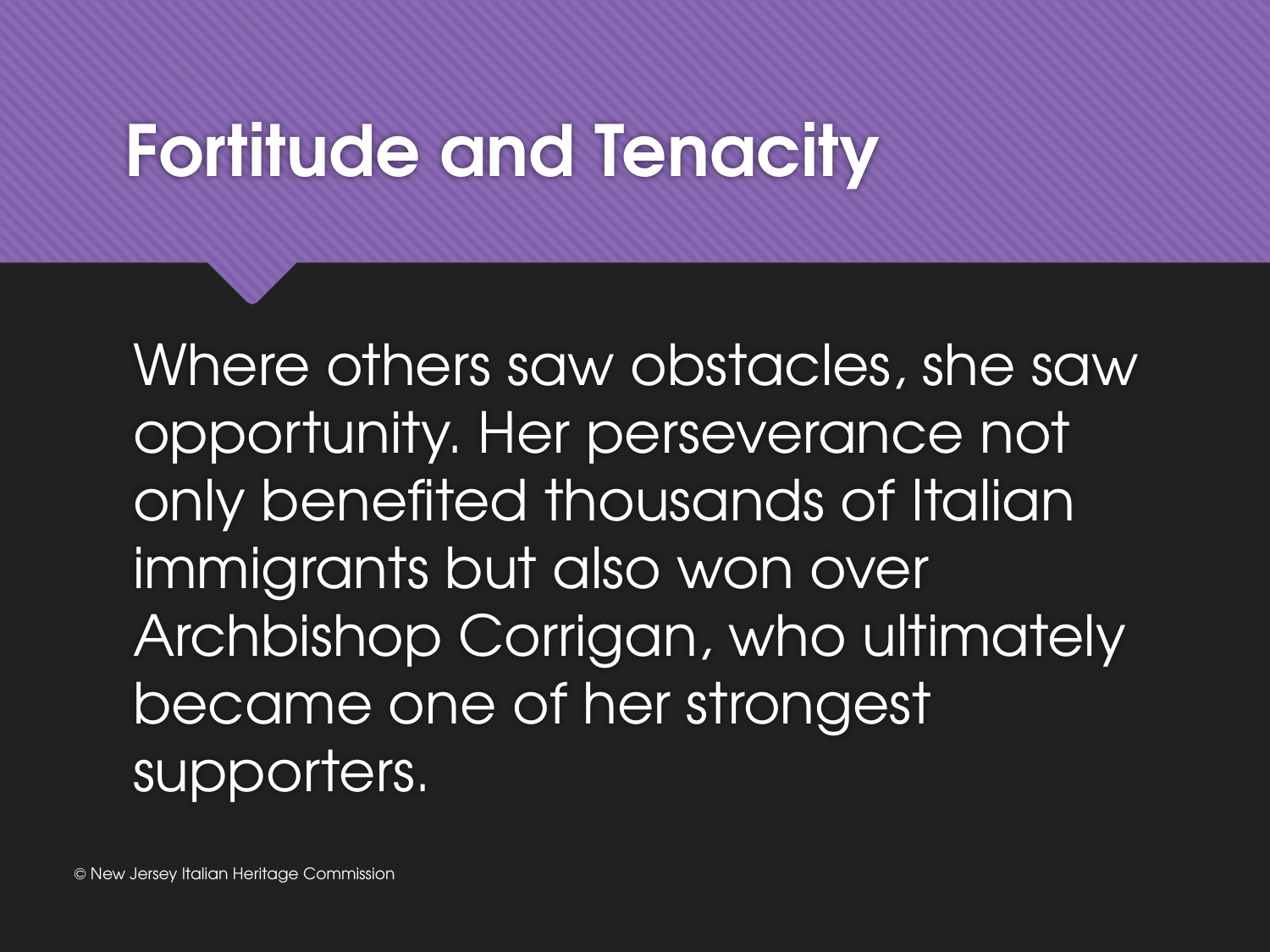

# Fortitude and Tenacity
Where others saw obstacles, she saw opportunity. Her perseverance not only benefited thousands of Italian immigrants but also won over Archbishop Corrigan, who ultimately became one of her strongest supporters.

© New Jersey Italian Heritage Commission